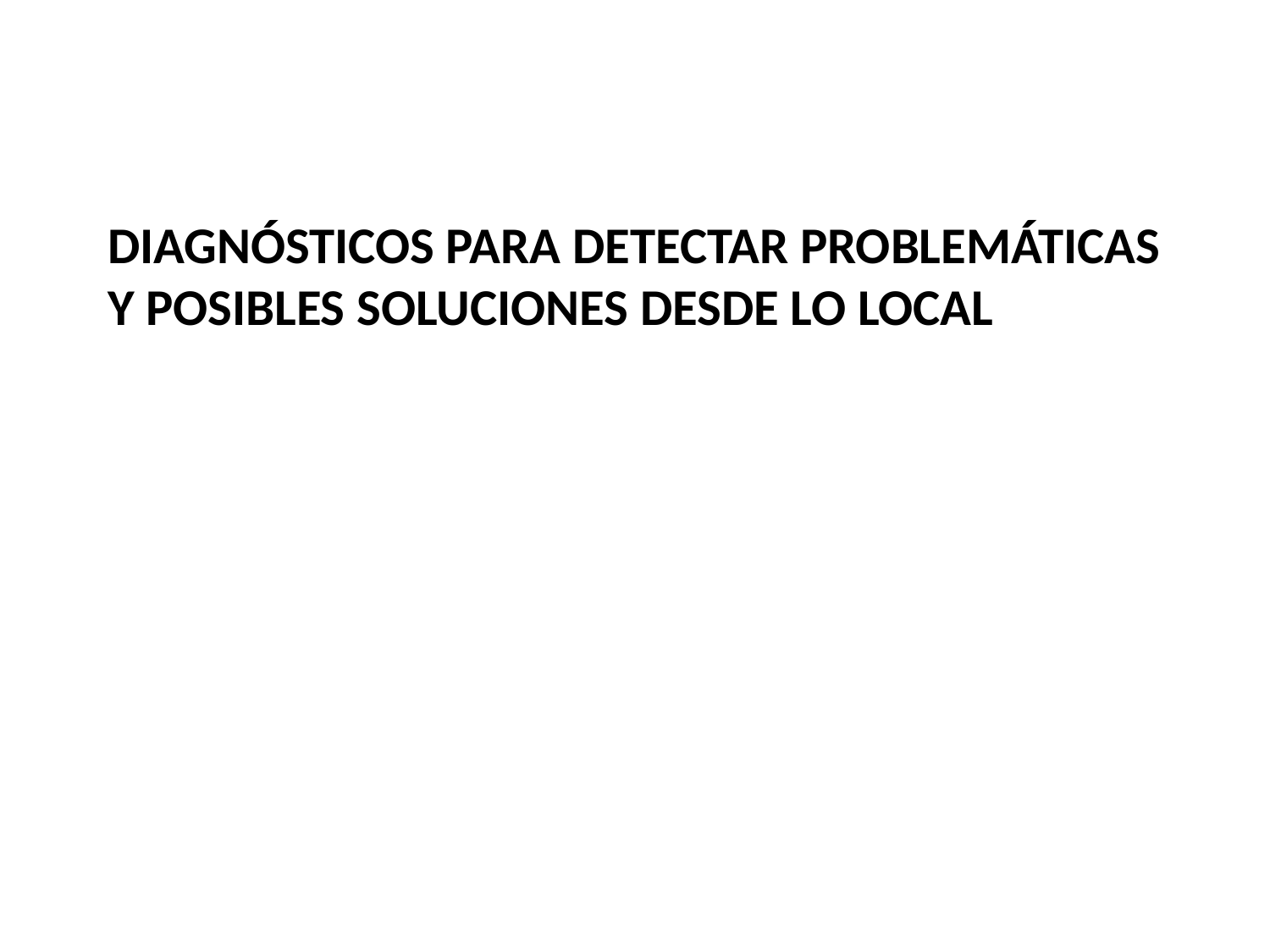

# Diagnósticos para detectar problemáticas y posibles soluciones desde lo local